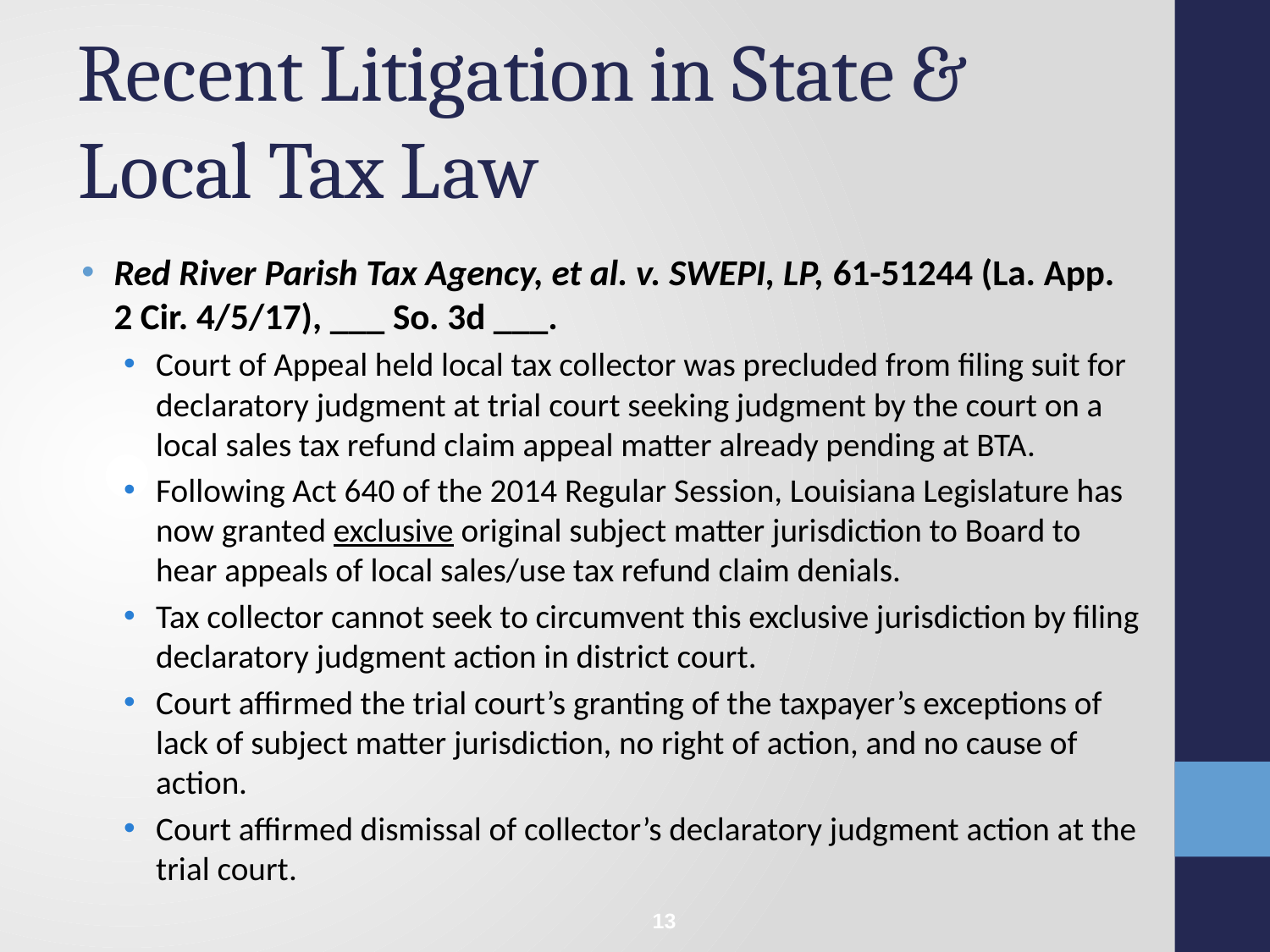

# Recent Litigation in State & Local Tax Law
Red River Parish Tax Agency, et al. v. SWEPI, LP, 61-51244 (La. App. 2 Cir. 4/5/17), ___ So. 3d ___.
Court of Appeal held local tax collector was precluded from filing suit for declaratory judgment at trial court seeking judgment by the court on a local sales tax refund claim appeal matter already pending at BTA.
Following Act 640 of the 2014 Regular Session, Louisiana Legislature has now granted exclusive original subject matter jurisdiction to Board to hear appeals of local sales/use tax refund claim denials.
Tax collector cannot seek to circumvent this exclusive jurisdiction by filing declaratory judgment action in district court.
Court affirmed the trial court’s granting of the taxpayer’s exceptions of lack of subject matter jurisdiction, no right of action, and no cause of action.
Court affirmed dismissal of collector’s declaratory judgment action at the trial court.
13